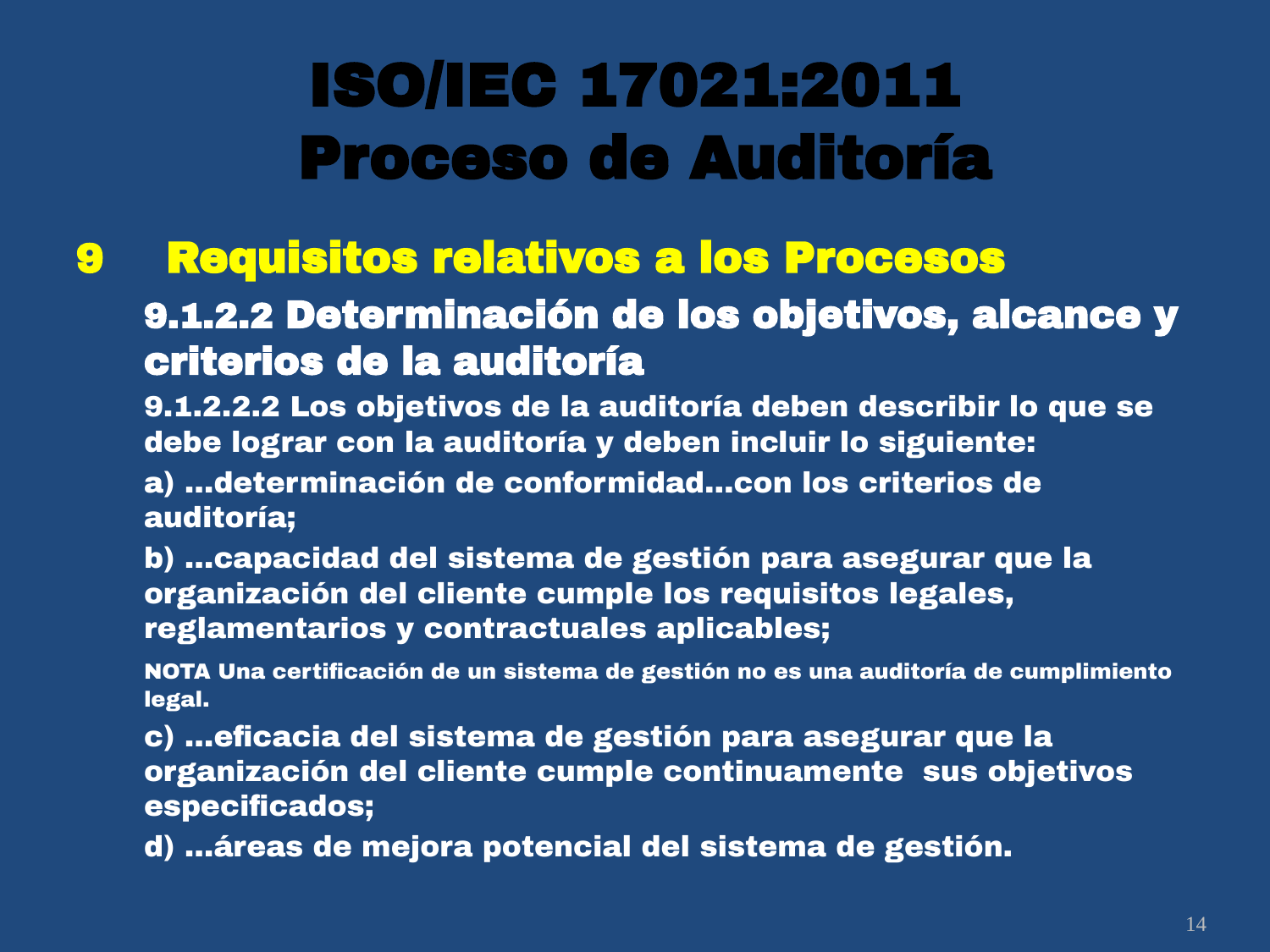

# ISO/IEC 17021:2011 Proceso de Auditoría
9	 Requisitos relativos a los Procesos
	9.1.2.2 Determinación de los objetivos, alcance y criterios de la auditoría
	9.1.2.2.2 Los objetivos de la auditoría deben describir lo que se debe lograr con la auditoría y deben incluir lo siguiente:
	a) …determinación de conformidad…con los criterios de auditoría;
	b) …capacidad del sistema de gestión para asegurar que la organización del cliente cumple los requisitos legales, reglamentarios y contractuales aplicables;
		NOTA Una certificación de un sistema de gestión no es una auditoría de cumplimiento legal.
	c) …eficacia del sistema de gestión para asegurar que la organización del cliente cumple continuamente  sus objetivos especificados;
	d) …áreas de mejora potencial del sistema de gestión.
14